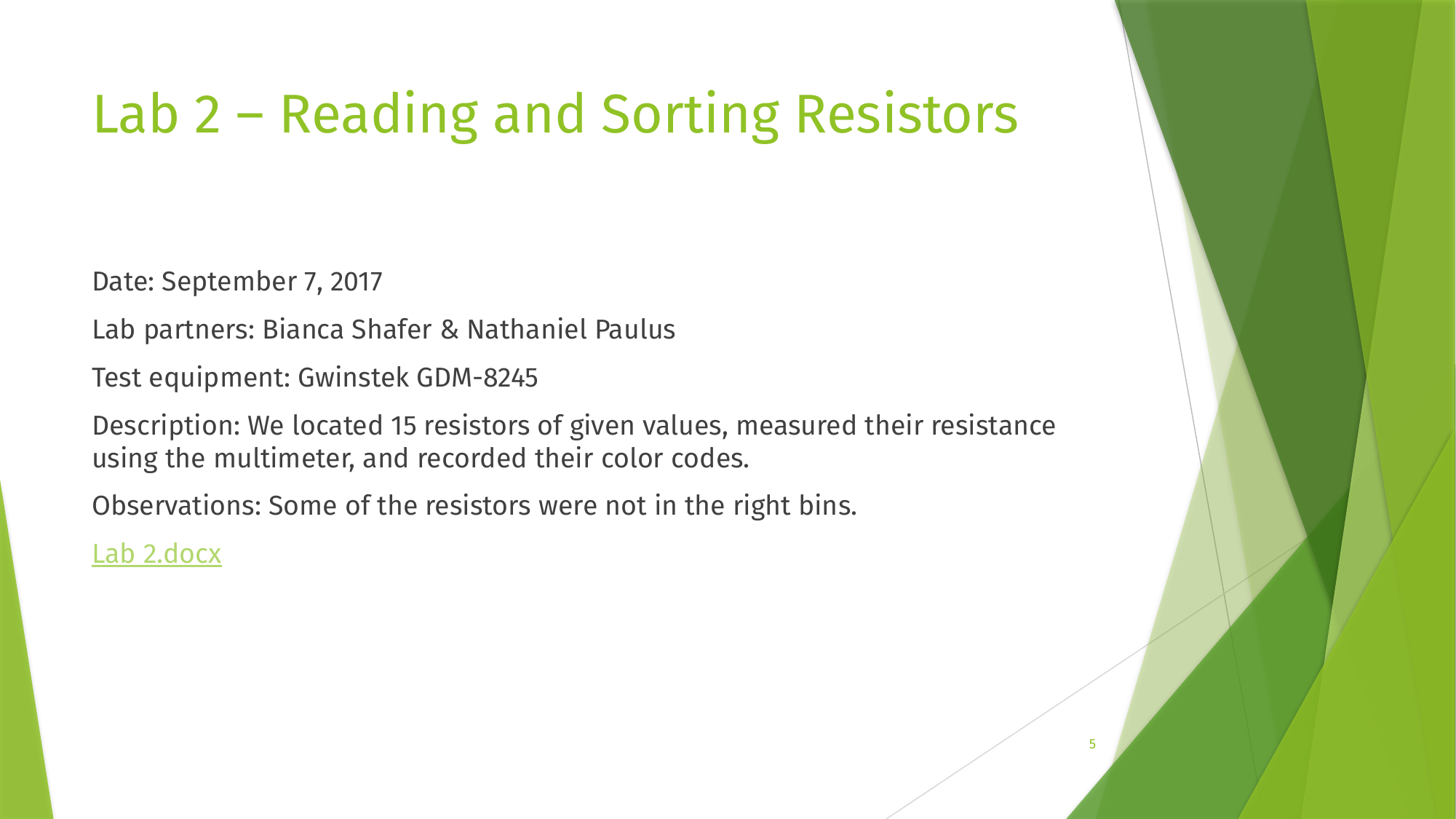

# Lab 2 – Reading and Sorting Resistors
Date: September 7, 2017
Lab partners: Bianca Shafer & Nathaniel Paulus
Test equipment: Gwinstek GDM-8245
Description: We located 15 resistors of given values, measured their resistance using the multimeter, and recorded their color codes.
Observations: Some of the resistors were not in the right bins.
Lab 2.docx

5